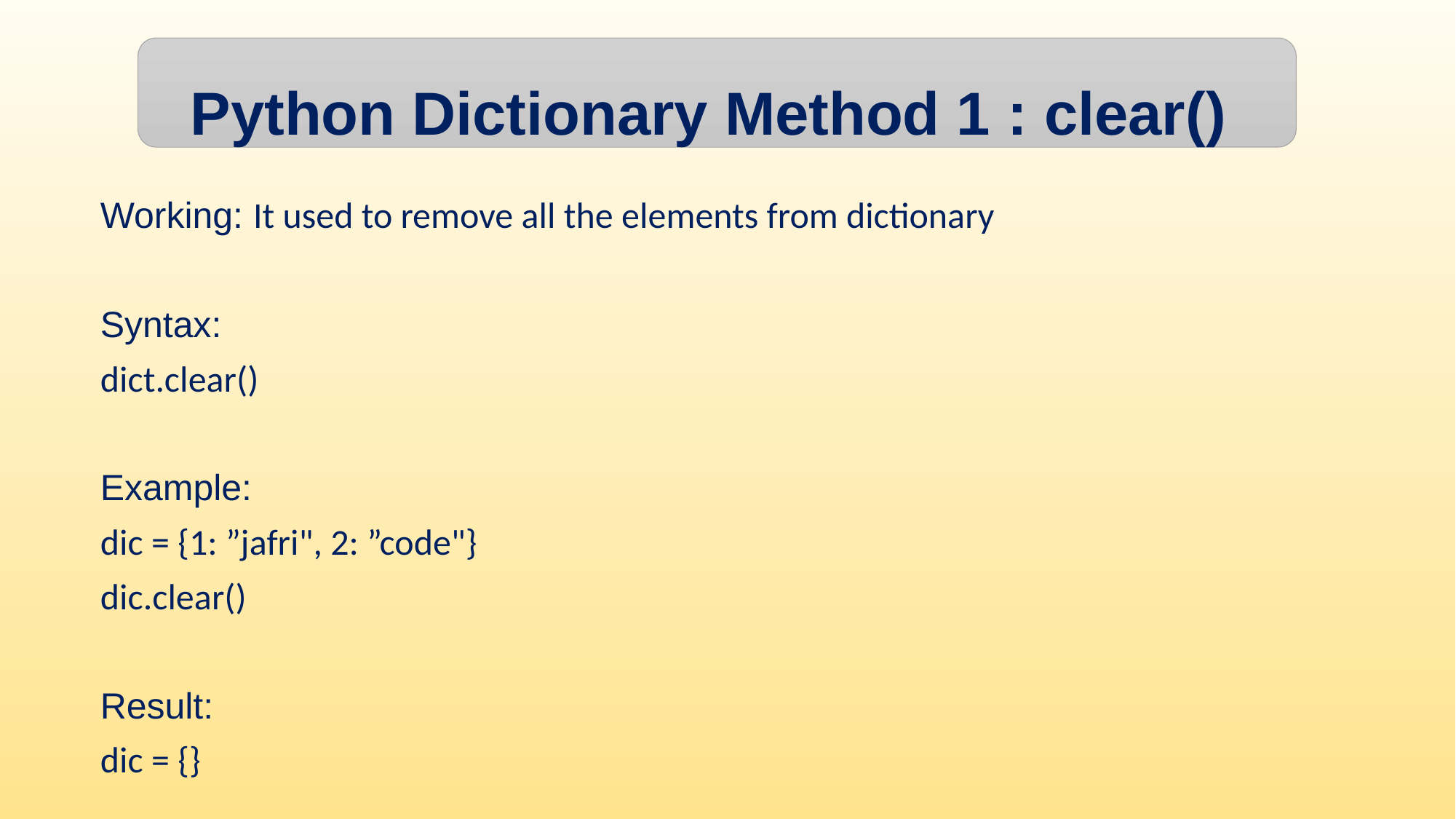

Python Dictionary Method 1 : clear()
Working: It used to remove all the elements from dictionary

Syntax:
dict.clear()

Example:
dic = {1: ”jafri", 2: ”code"}
dic.clear()

Result:
dic = {}